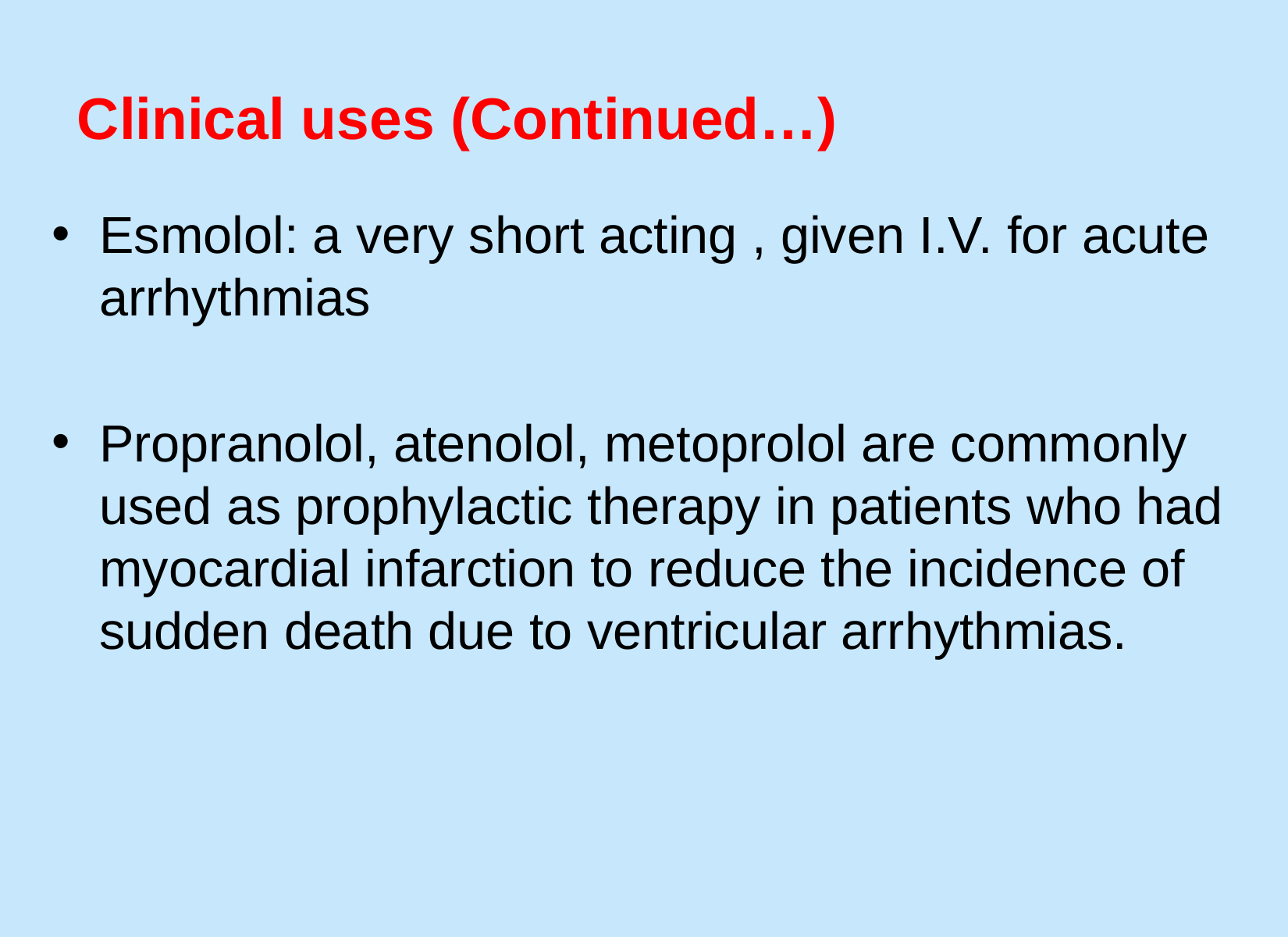

# Clinical uses (Continued…)
Esmolol: a very short acting , given I.V. for acute arrhythmias

Propranolol, atenolol, metoprolol are commonly used as prophylactic therapy in patients who had myocardial infarction to reduce the incidence of sudden death due to ventricular arrhythmias.